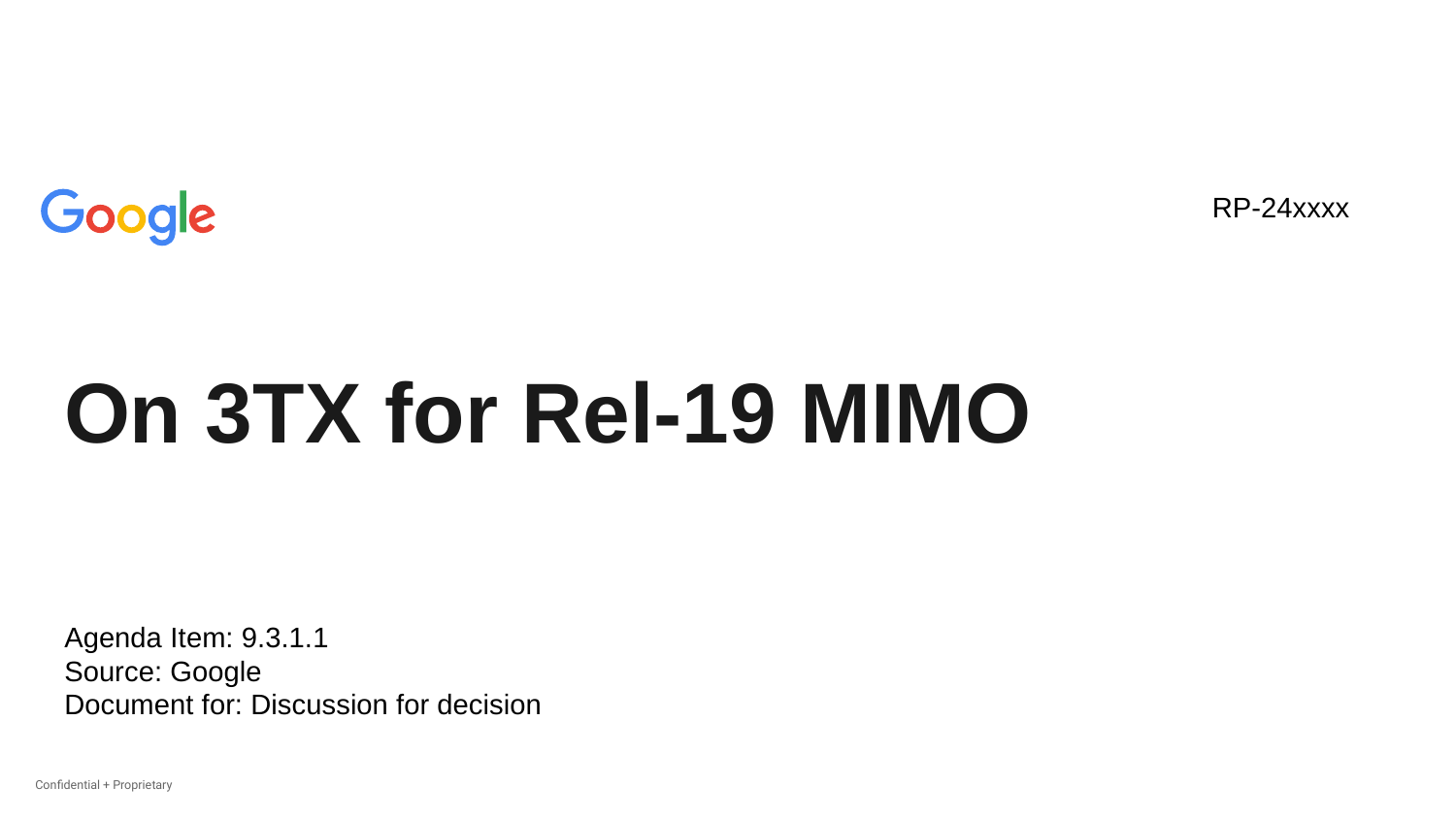

RP-24xxxx
On 3TX for Rel-19 MIMO
Agenda Item: 9.3.1.1
Source: Google
Document for: Discussion for decision